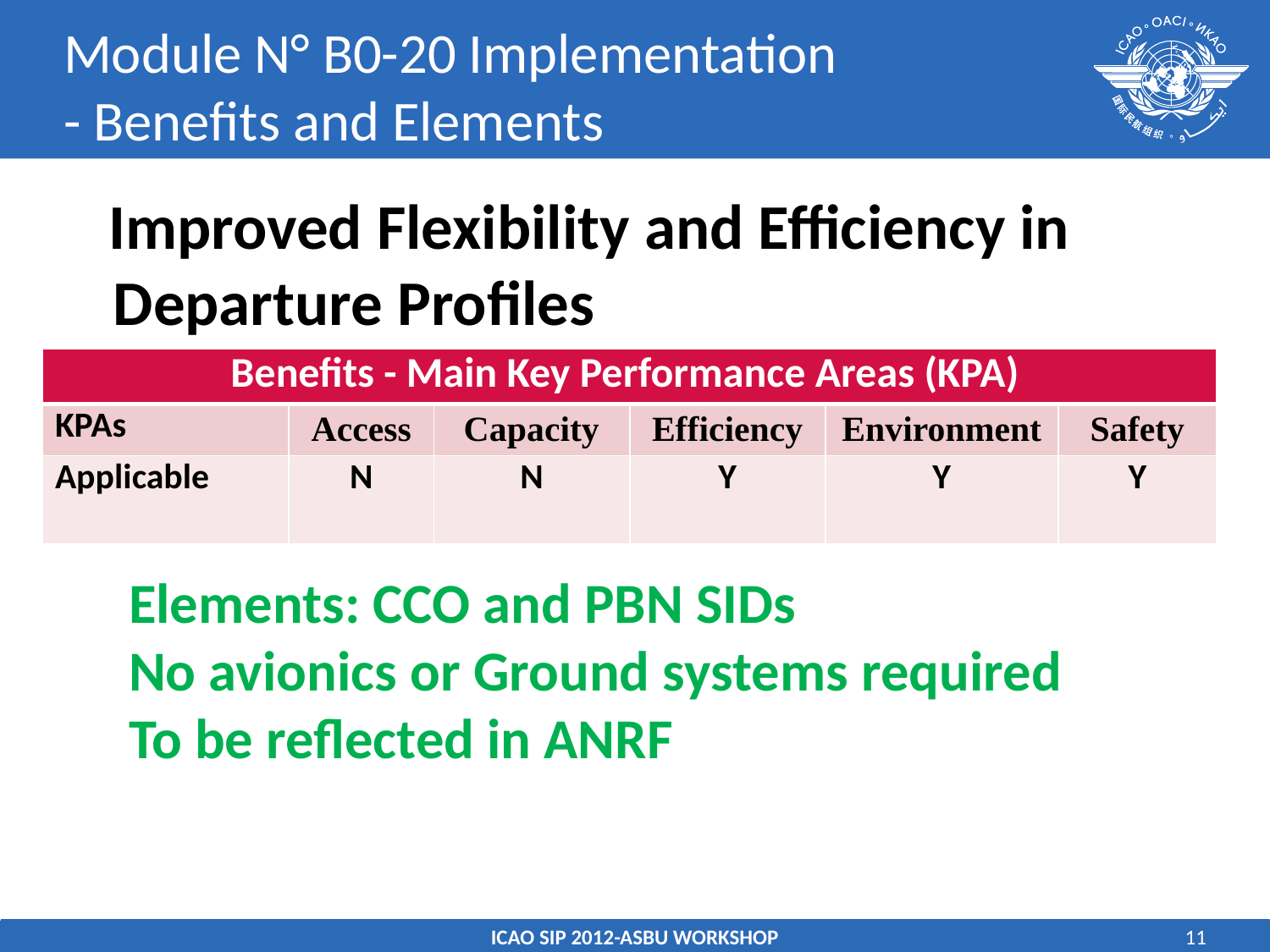

# Module N° B0-20 Implementation                   - Benefits and Elements
   Improved Flexibility and Efficiency in
Departure Profiles
| Benefits - Main Key Performance Areas (KPA) |  |  |  |  |  |
| --- | --- | --- | --- | --- | --- |
| KPAs | Access | Capacity | Efficiency | Environment | Safety |
| Applicable | N | N | Y | Y | Y |
Elements: CCO and PBN SIDs
No avionics or Ground systems required
To be reflected in ANRF
ICAO SIP 2012-ASBU WORKSHOP
11